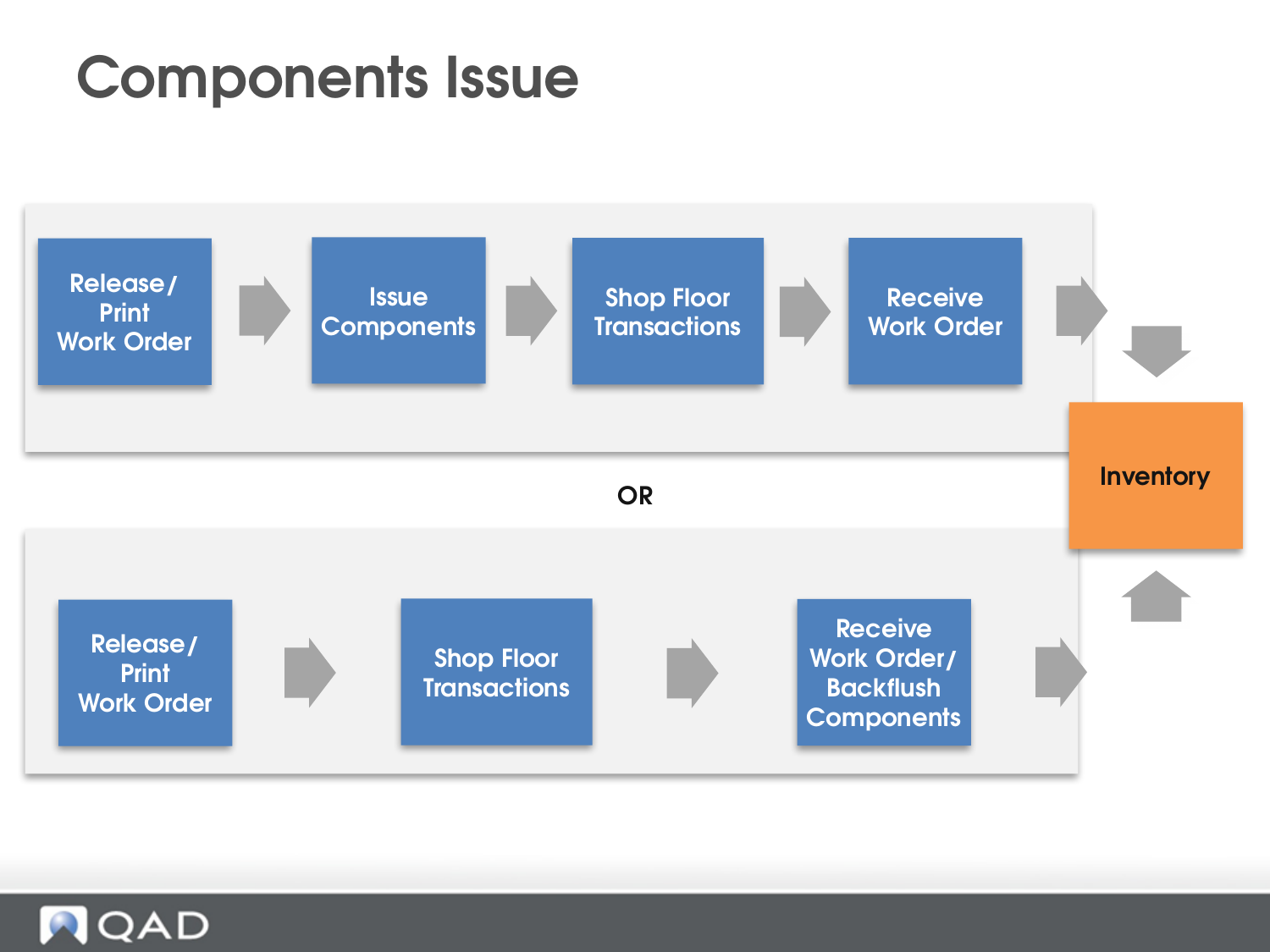

# Components Issue

Issue
Components
Shop Floor
Transactions
Receive
Work Order
Release/
Print
Work Order

Inventory
OR

Shop Floor
Transactions
Receive
Work Order/
Backflush
Components
Release/
Print
Work Order